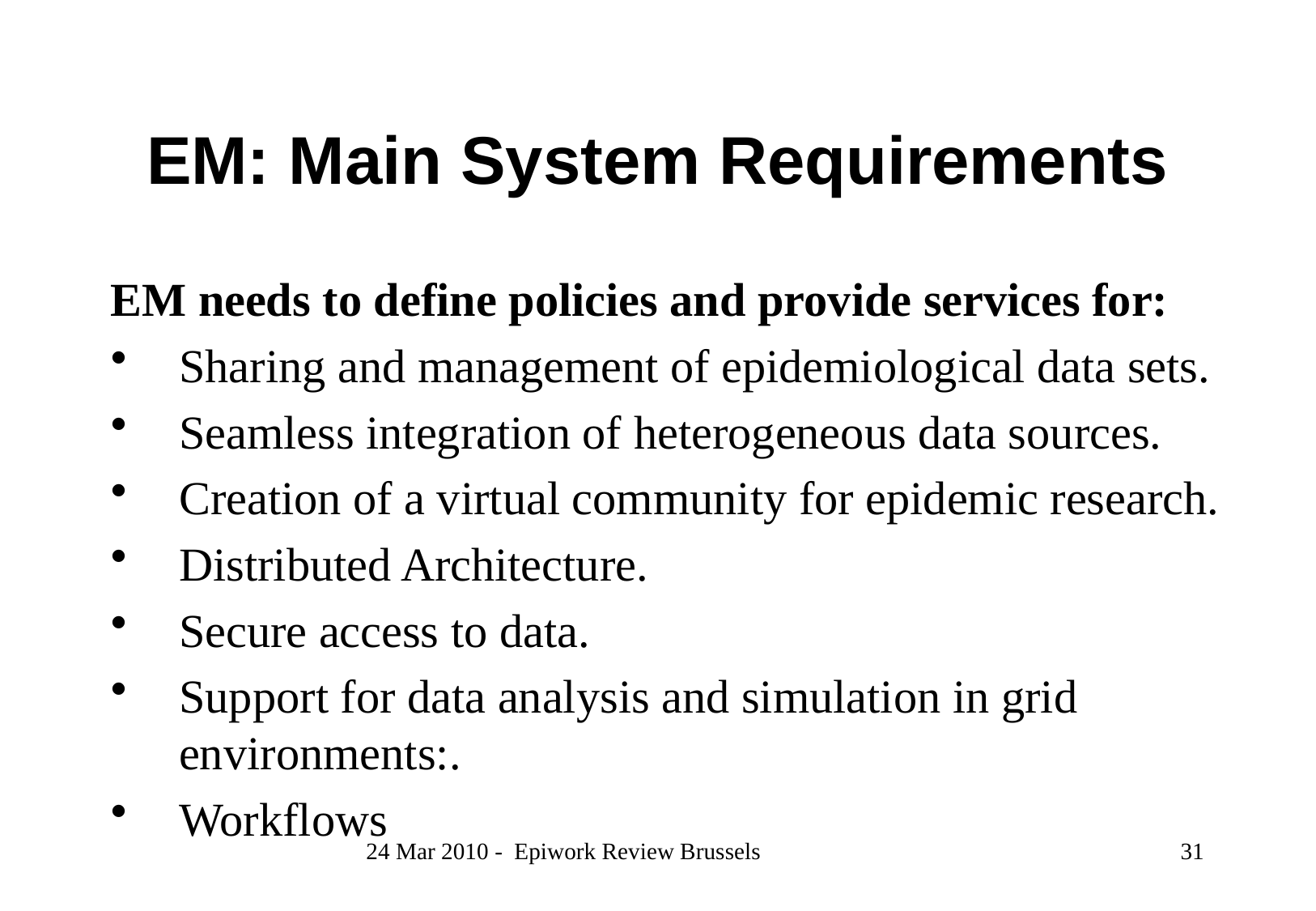

# EM: Main System Requirements
EM needs to define policies and provide services for:
Sharing and management of epidemiological data sets.
Seamless integration of heterogeneous data sources.
Creation of a virtual community for epidemic research.
Distributed Architecture.
Secure access to data.
Support for data analysis and simulation in grid environments:.
Workflows

24 Mar 2010 -  Epiwork Review Brussels
31